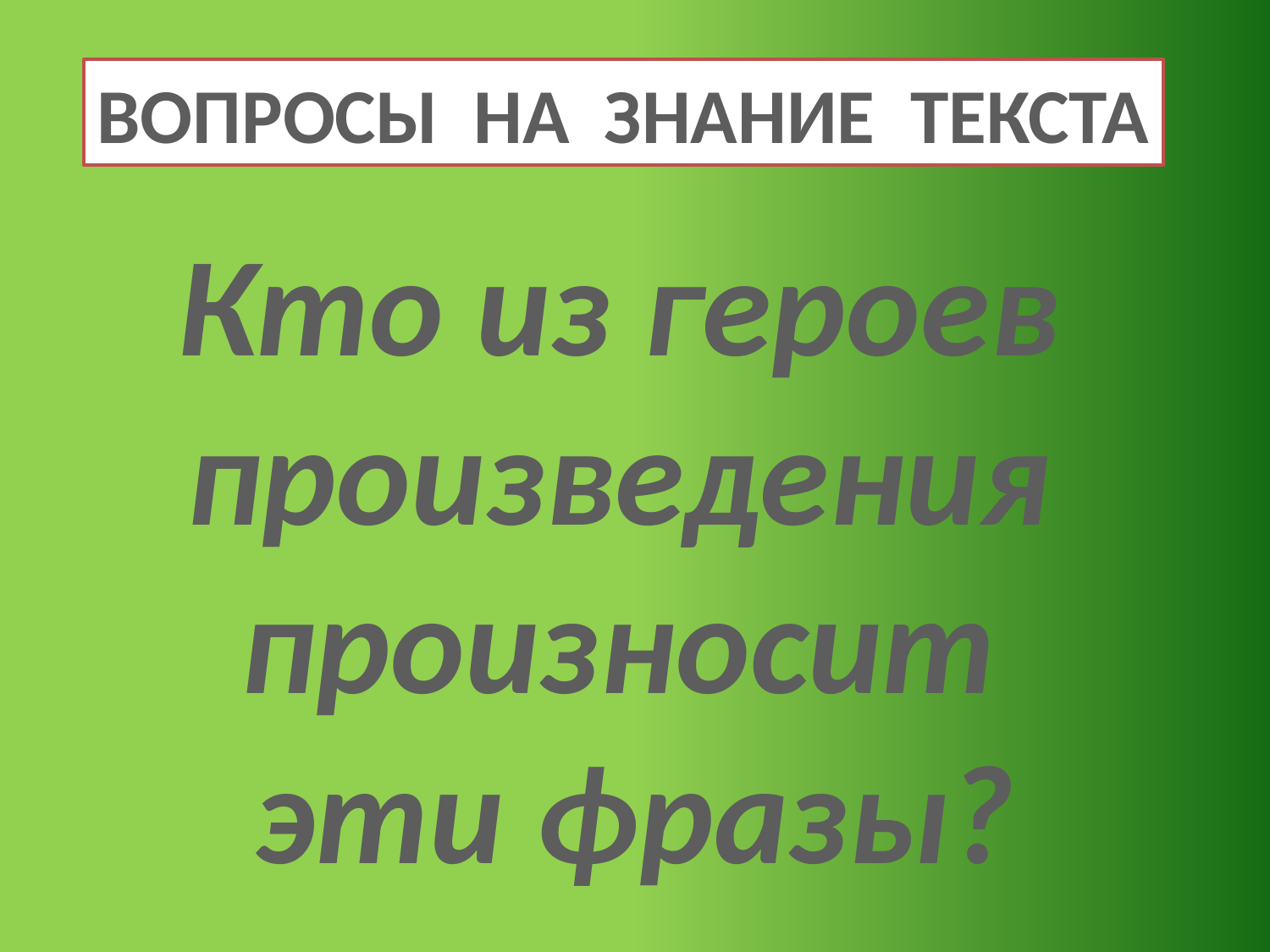

ВОПРОСЫ  НА  ЗНАНИЕ  ТЕКСТА
Кто из героев
произведения
произносит
эти фразы?